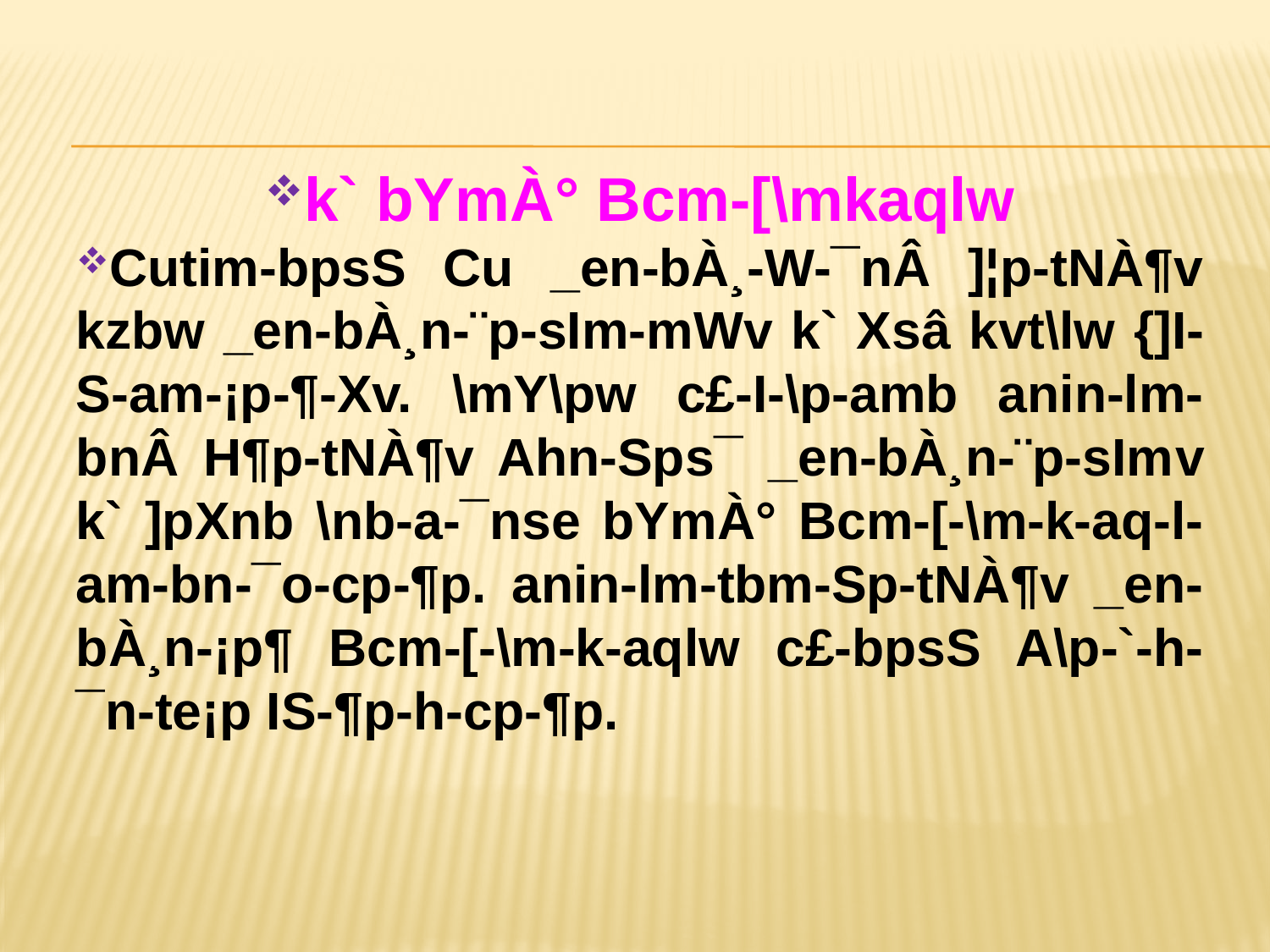

k` bYmÀ° Bcm-[\mkaqlw
Cutim-bpsS Cu _en-bÀ¸-W-¯nÂ ]¦p-tNÀ¶v kzbw _en-bÀ¸n-¨p-sIm-­mWv k` Xsâ kvt\lw {]I-S-am-¡p-¶-Xv. \mY\pw c£-I-\p-amb anin-lm-bnÂ H¶p-tNÀ¶v Ahn-Sps¯ _en-bÀ¸n-¨p-sIm­v k` ]pXnb \nb-a-¯nse bYmÀ° Bcm-[-\m-k-aq-l-am-bn-¯o-cp-¶p. anin-lm-tbm-Sp-tNÀ¶v _en-bÀ¸n-¡p¶ Bcm-[-\m-k-aqlw c£-bpsS A\p-`-h-¯n-te¡p IS-¶p-h-cp-¶p.